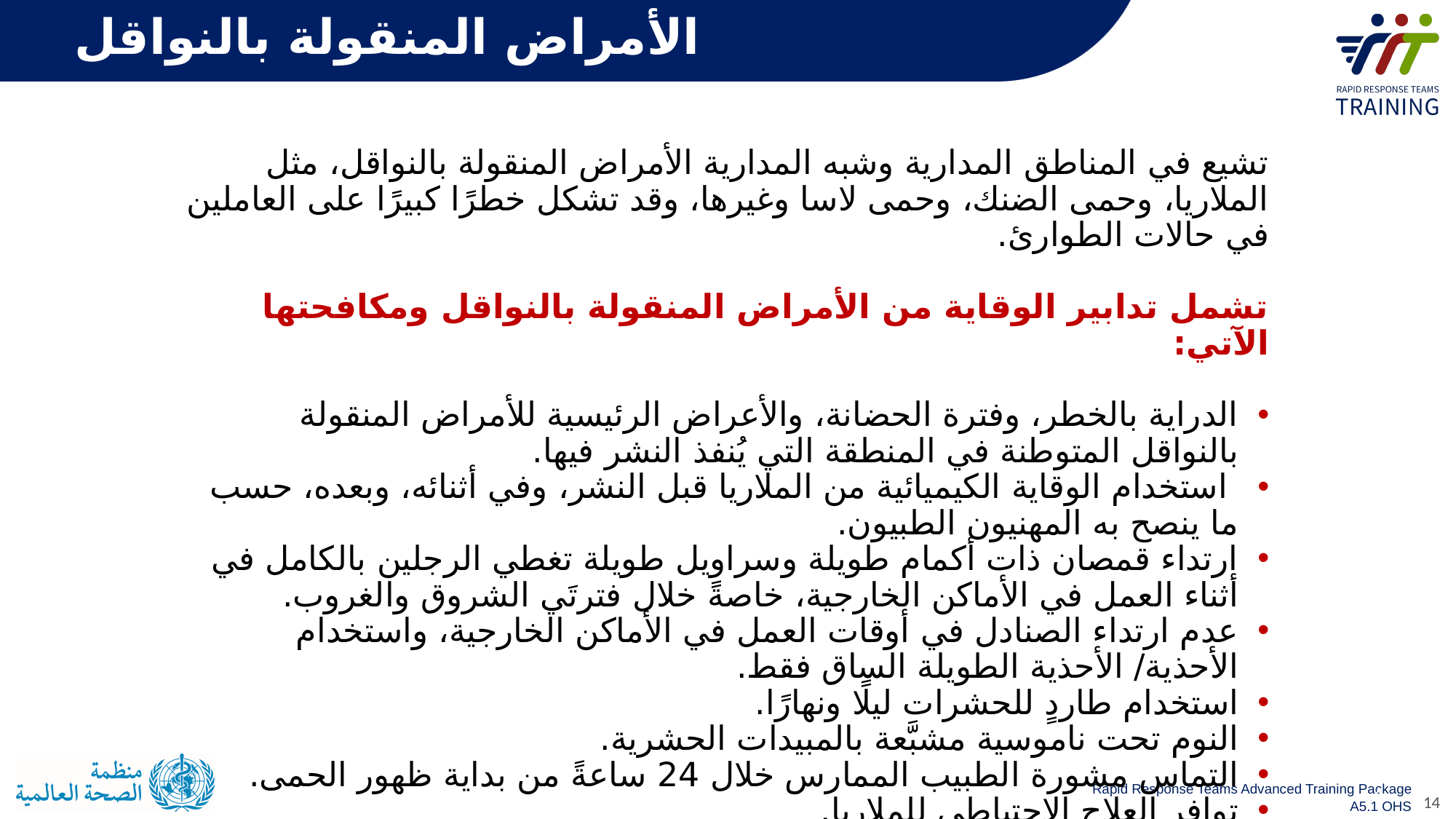

الأمراض المنقولة بالنواقل
تشيع في المناطق المدارية وشبه المدارية الأمراض المنقولة بالنواقل، مثل الملاريا، وحمى الضنك، وحمى لاسا وغيرها، وقد تشكل خطرًا كبيرًا على العاملين في حالات الطوارئ.

تشمل تدابير الوقاية من الأمراض المنقولة بالنواقل ومكافحتها الآتي:

الدراية بالخطر، وفترة الحضانة، والأعراض الرئيسية للأمراض المنقولة بالنواقل المتوطنة في المنطقة التي يُنفذ النشر فيها.
 استخدام الوقاية الكيميائية من الملاريا قبل النشر، وفي أثنائه، وبعده، حسب ما ينصح به المهنيون الطبيون.
ارتداء قمصان ذات أكمام طويلة وسراويل طويلة تغطي الرجلين بالكامل في أثناء العمل في الأماكن الخارجية، خاصةً خلال فترتَي الشروق والغروب.
عدم ارتداء الصنادل في أوقات العمل في الأماكن الخارجية، واستخدام الأحذية/ الأحذية الطويلة الساق فقط.
استخدام طاردٍ للحشرات ليلًا ونهارًا.
النوم تحت ناموسية مشبَّعة بالمبيدات الحشرية.
التماس مشورة الطبيب الممارس خلال 24 ساعةً من بداية ظهور الحمى.
توافر العلاج الاحتياطي للملاريا.
14